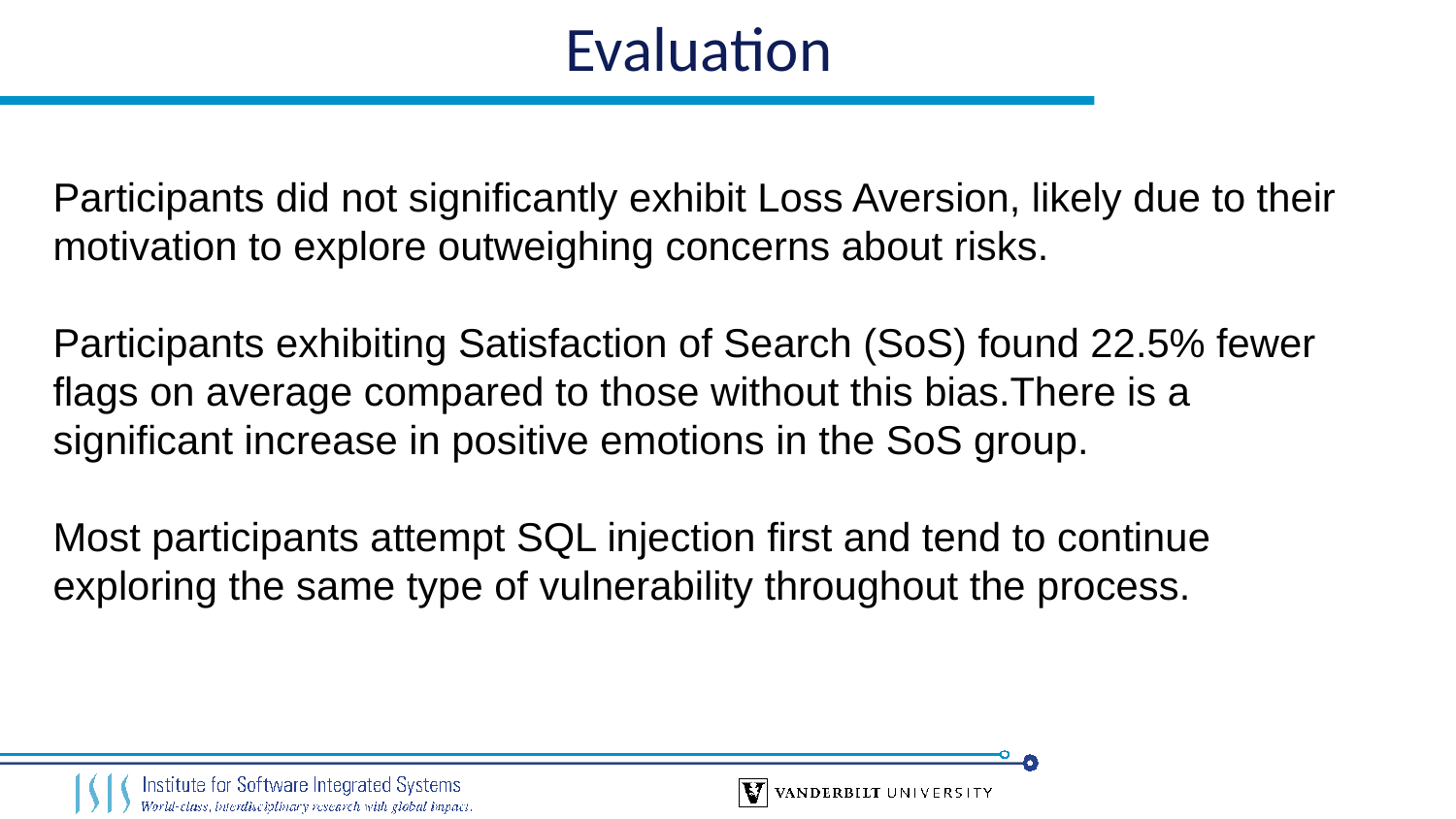

# Evaluation
Participants did not significantly exhibit Loss Aversion, likely due to their motivation to explore outweighing concerns about risks.

Participants exhibiting Satisfaction of Search (SoS) found 22.5% fewer flags on average compared to those without this bias.There is a significant increase in positive emotions in the SoS group.

Most participants attempt SQL injection first and tend to continue exploring the same type of vulnerability throughout the process.